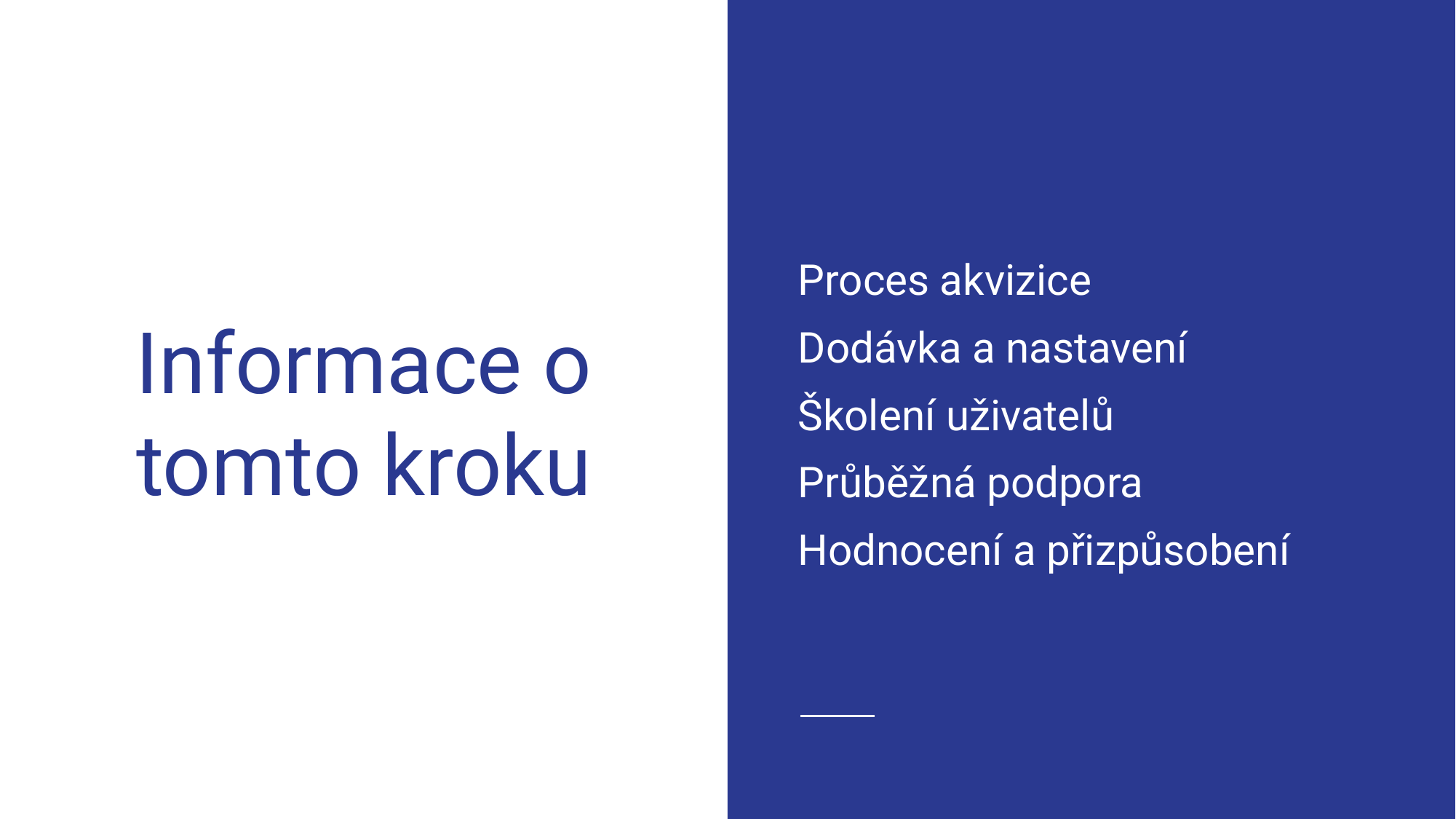

Proces akvizice
Dodávka a nastavení
Školení uživatelů
Průběžná podpora
Hodnocení a přizpůsobení
# Informace o tomto kroku